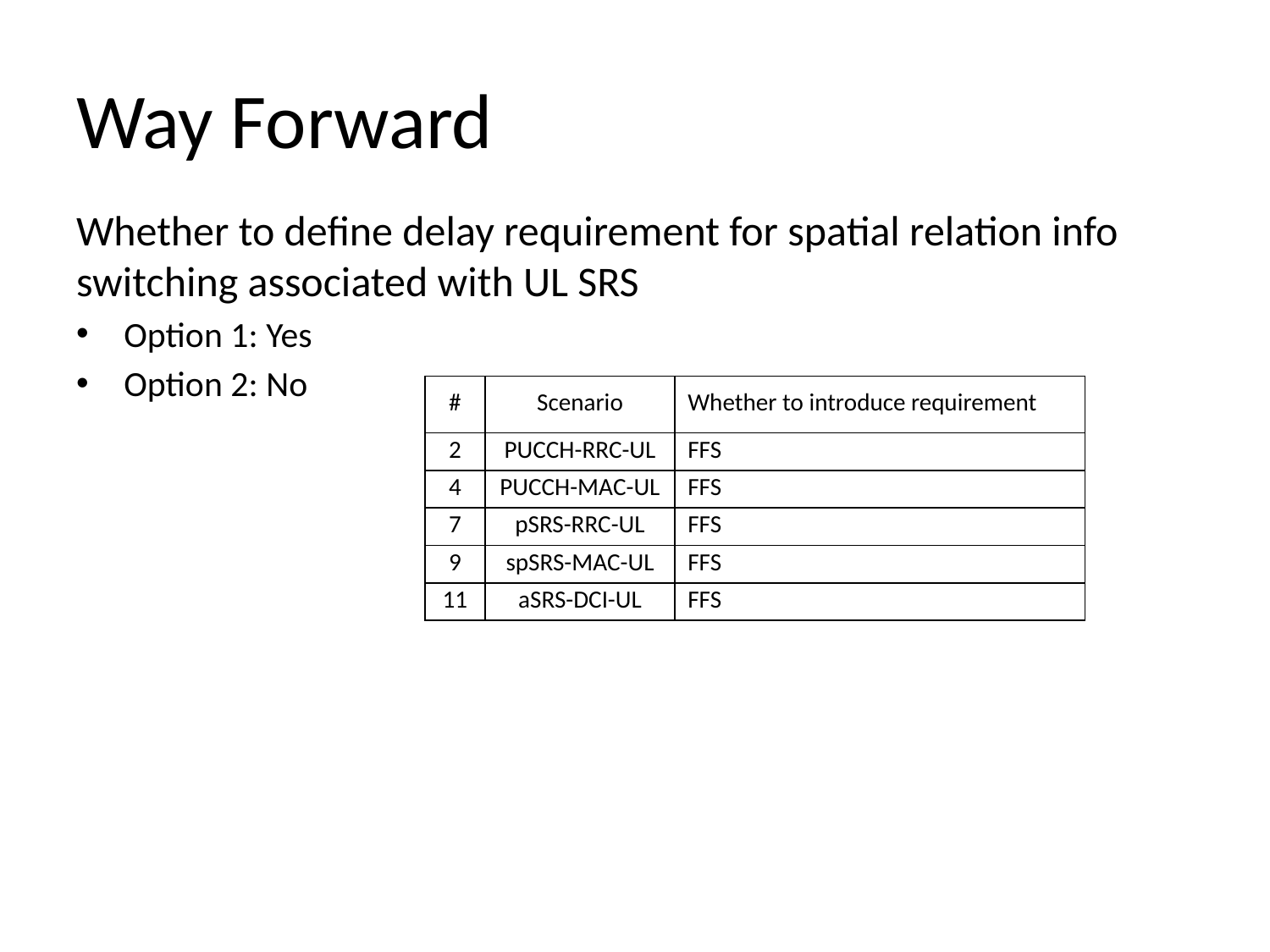

# Way Forward
Whether to define delay requirement for spatial relation info switching associated with UL SRS
Option 1: Yes
Option 2: No

| # | Scenario | Whether to introduce requirement |
| --- | --- | --- |
| 2 | PUCCH-RRC-UL | FFS |
| 4 | PUCCH-MAC-UL | FFS |
| 7 | pSRS-RRC-UL | FFS |
| 9 | spSRS-MAC-UL | FFS |
| 11 | aSRS-DCI-UL | FFS |